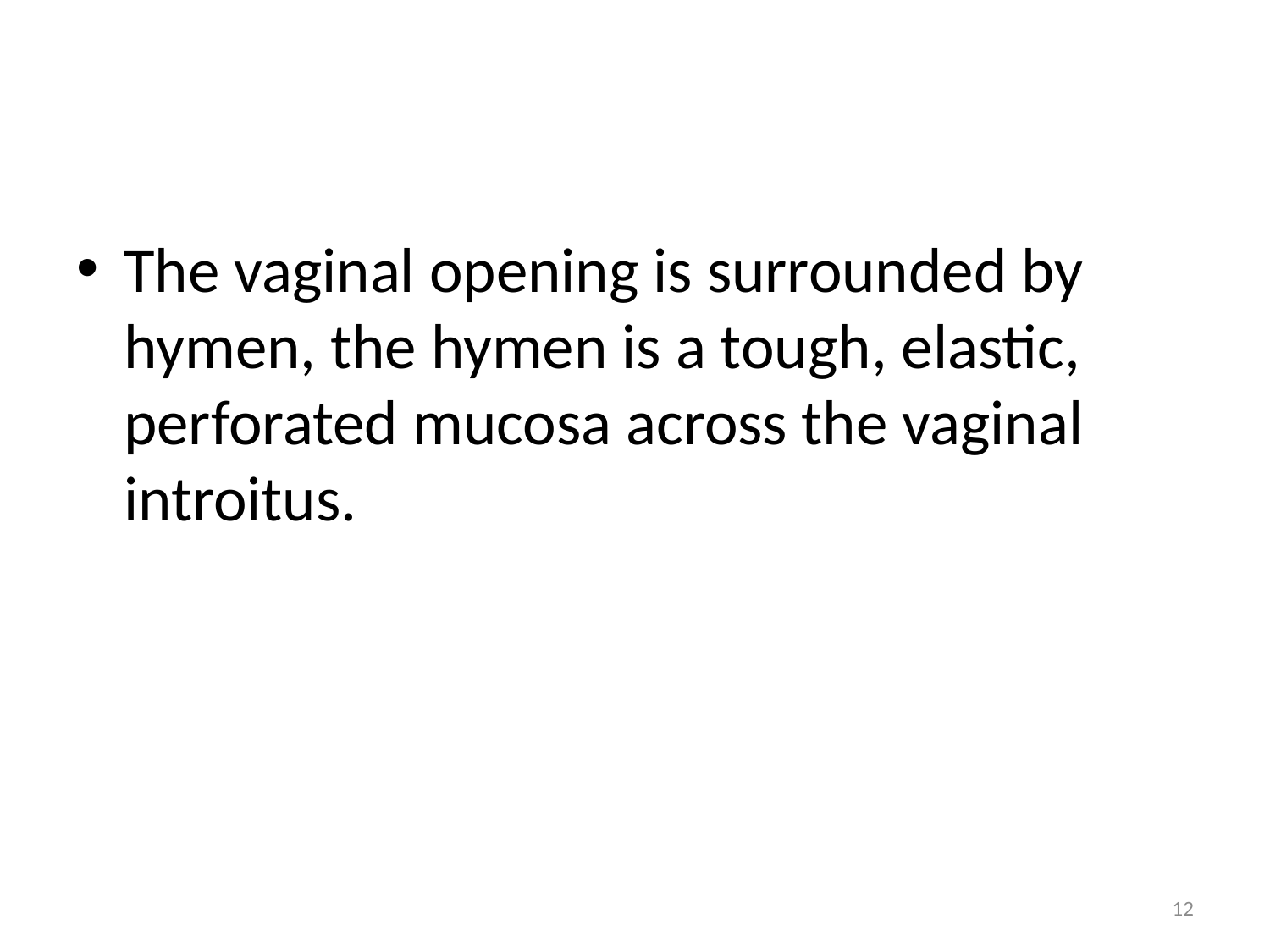

#
The vaginal opening is surrounded by hymen, the hymen is a tough, elastic, perforated mucosa across the vaginal introitus.
12